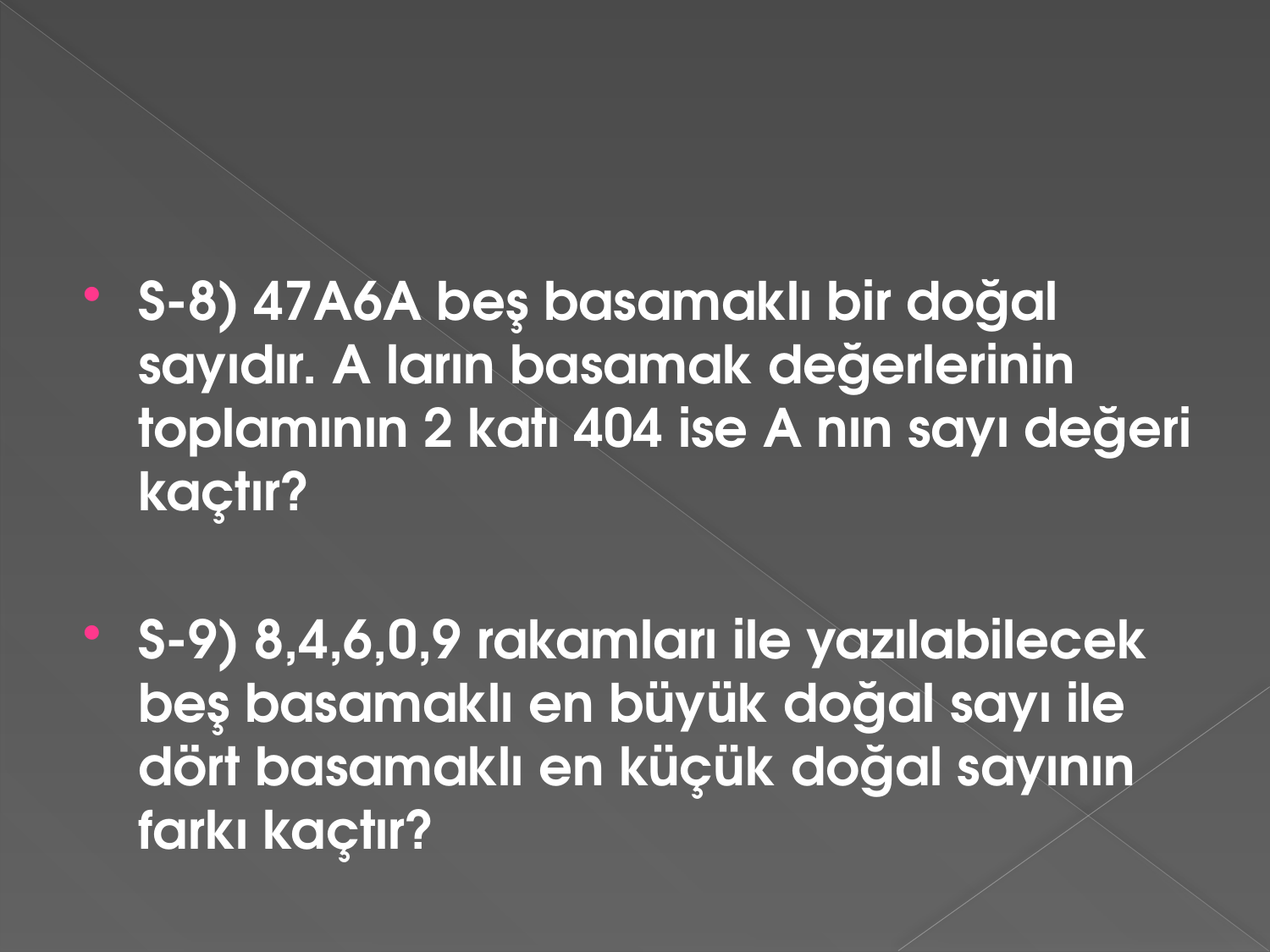

#
S-8) 47A6A beş basamaklı bir doğal sayıdır. A ların basamak değerlerinin toplamının 2 katı 404 ise A nın sayı değeri kaçtır?

S-9) 8,4,6,0,9 rakamları ile yazılabilecek beş basamaklı en büyük doğal sayı ile dört basamaklı en küçük doğal sayının farkı kaçtır?